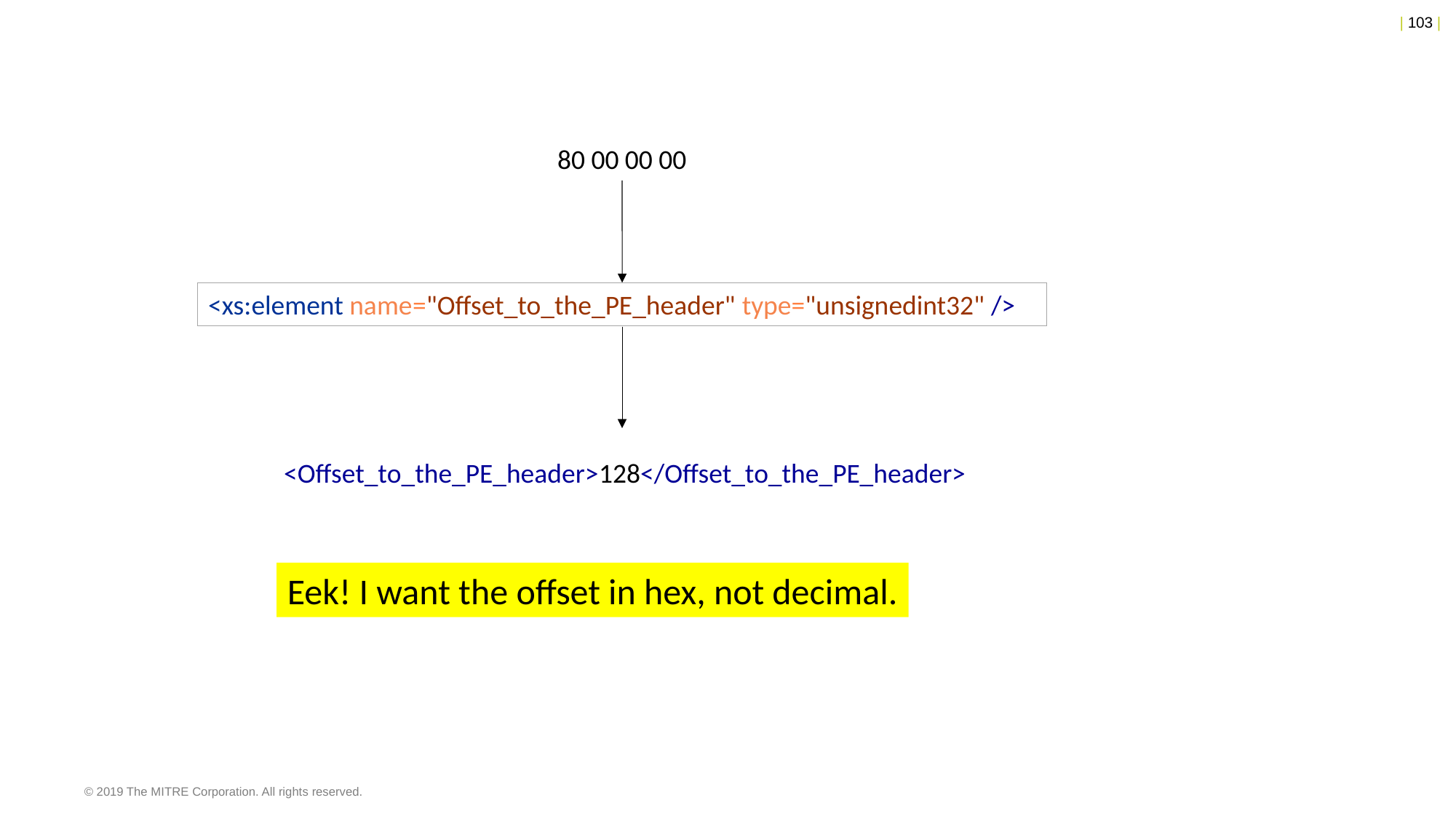

80 00 00 00
<xs:element name="Offset_to_the_PE_header" type="unsignedint32" />
<Offset_to_the_PE_header>128</Offset_to_the_PE_header>
Eek! I want the offset in hex, not decimal.
© 2019 The MITRE Corporation. All rights reserved.